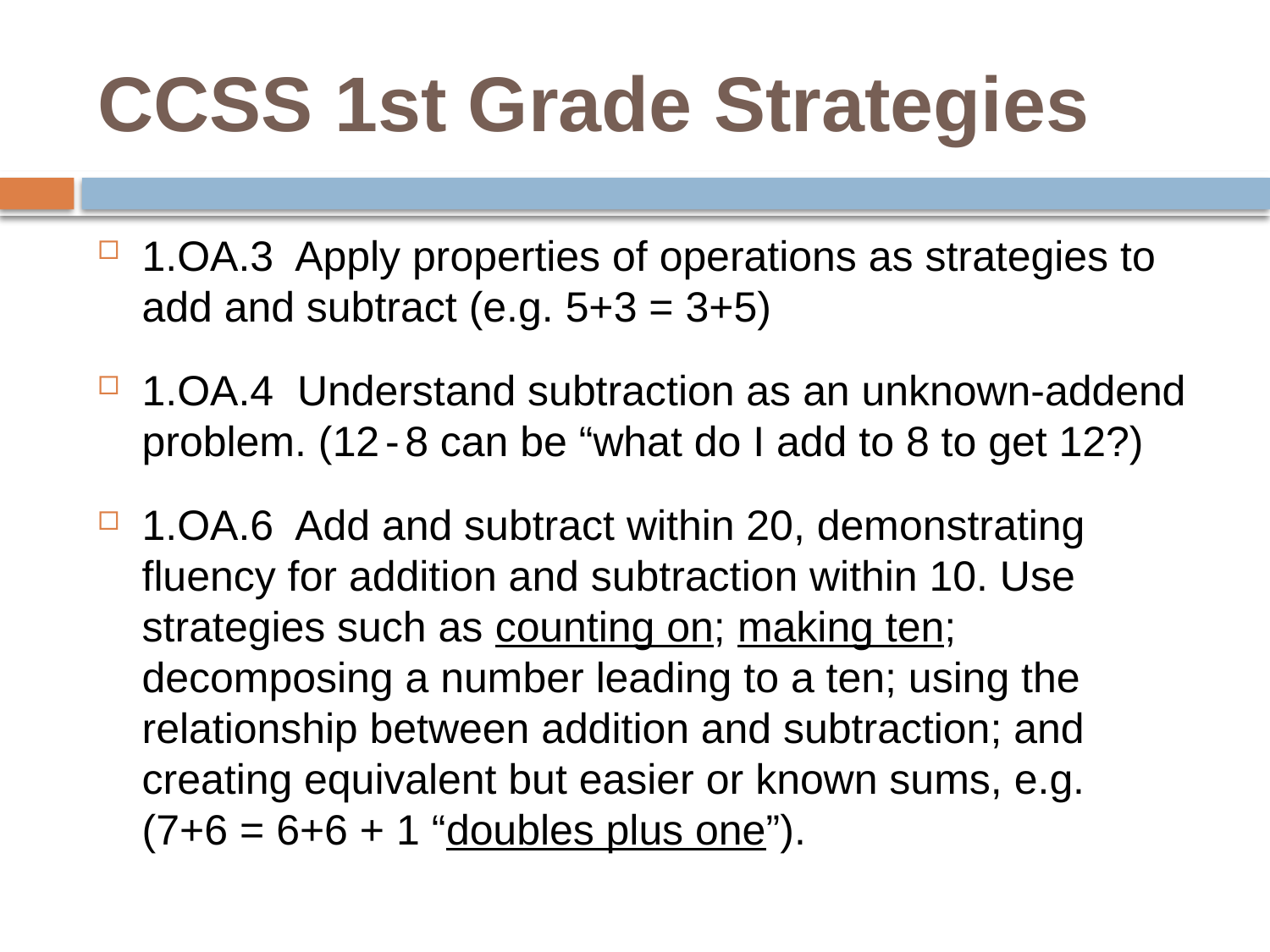

# CCSS 1st Grade Strategies
1.OA.3  Apply properties of operations as strategies to add and subtract (e.g. 5+3 = 3+5)
1.OA.4  Understand subtraction as an unknown-addend problem. (12 - 8 can be “what do I add to 8 to get 12?)
1.OA.6  Add and subtract within 20, demonstrating fluency for addition and subtraction within 10. Use strategies such as counting on; making ten; decomposing a number leading to a ten; using the relationship between addition and subtraction; and creating equivalent but easier or known sums, e.g.
(7+6 = 6+6 + 1 “doubles plus one”).